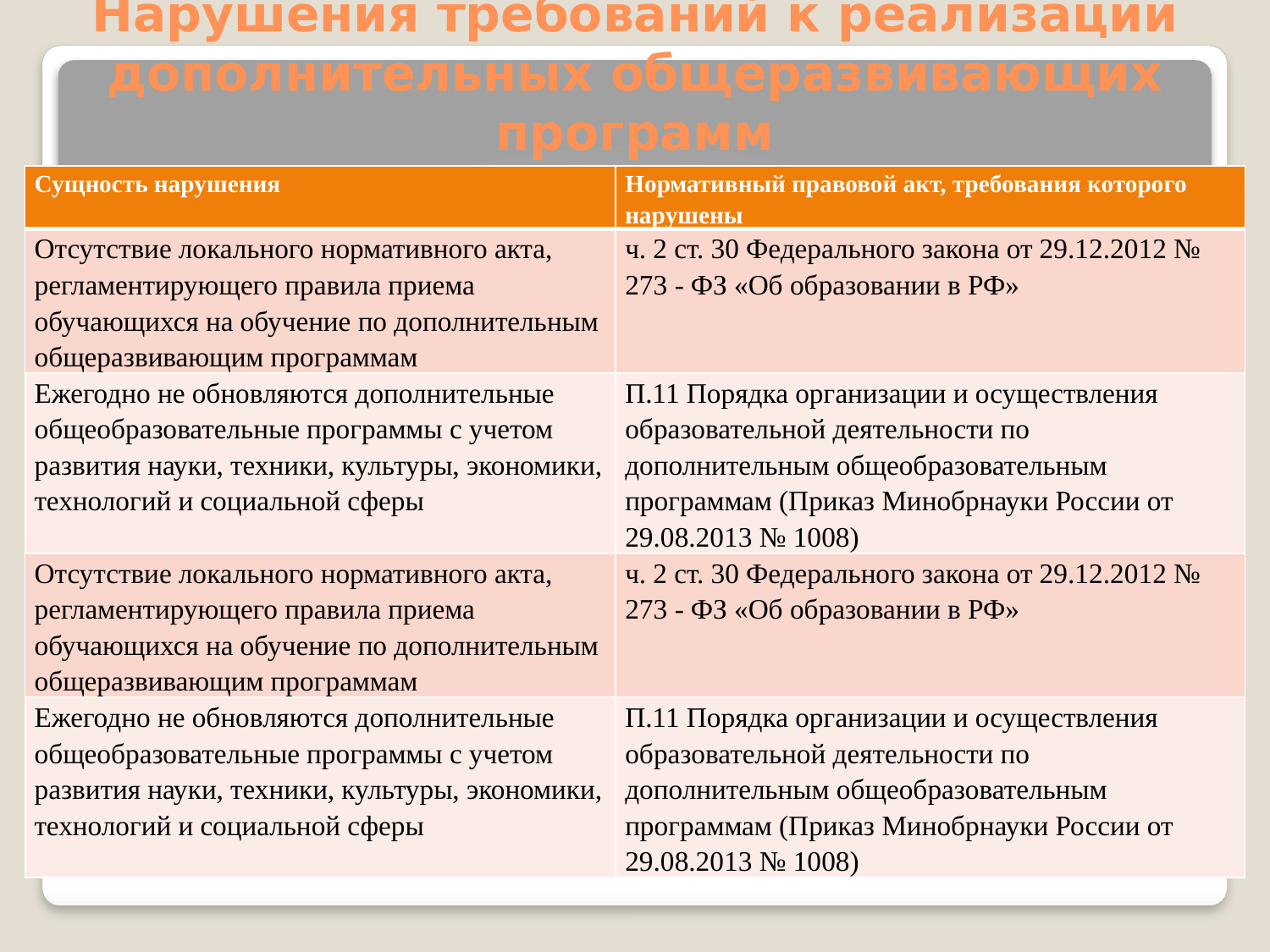

# Нарушения требований к реализации дополнительных общеразвивающих программ
| Сущность нарушения | Нормативный правовой акт, требования которого нарушены |
| --- | --- |
| Отсутствие локального нормативного акта, регламентирующего правила приема обучающихся на обучение по дополнительным общеразвивающим программам | ч. 2 ст. 30 Федерального закона от 29.12.2012 № 273 - ФЗ «Об образовании в РФ» |
| Ежегодно не обновляются дополнительные общеобразовательные программы с учетом развития науки, техники, культуры, экономики, технологий и социальной сферы | П.11 Порядка организации и осуществления образовательной деятельности по дополнительным общеобразовательным программам (Приказ Минобрнауки России от 29.08.2013 № 1008) |
| Отсутствие локального нормативного акта, регламентирующего правила приема обучающихся на обучение по дополнительным общеразвивающим программам | ч. 2 ст. 30 Федерального закона от 29.12.2012 № 273 - ФЗ «Об образовании в РФ» |
| Ежегодно не обновляются дополнительные общеобразовательные программы с учетом развития науки, техники, культуры, экономики, технологий и социальной сферы | П.11 Порядка организации и осуществления образовательной деятельности по дополнительным общеобразовательным программам (Приказ Минобрнауки России от 29.08.2013 № 1008) |